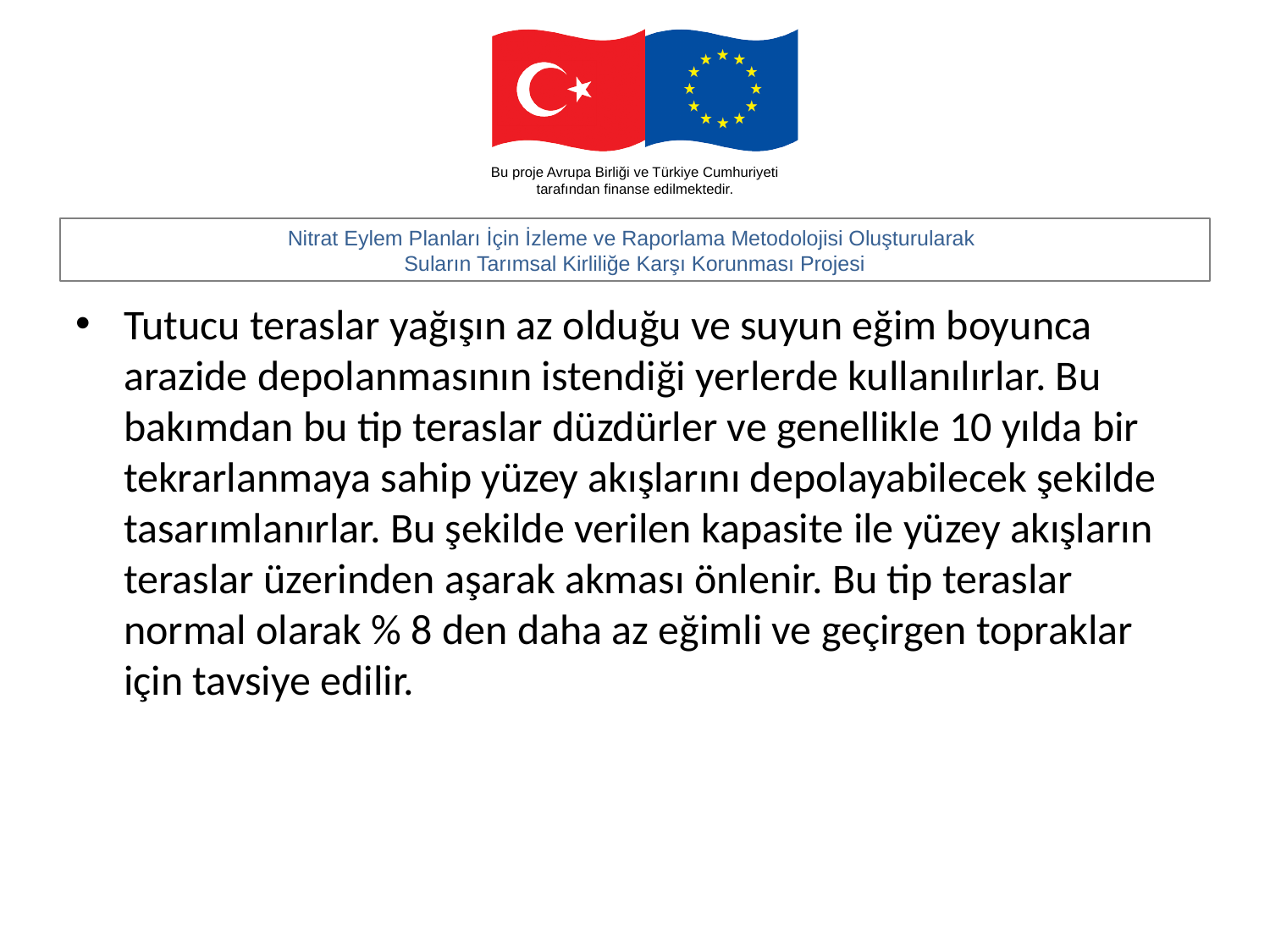

#
Tutucu teraslar yağışın az olduğu ve suyun eğim boyunca arazide depolanmasının istendiği yerlerde kullanılırlar. Bu bakımdan bu tip teraslar düzdürler ve genellikle 10 yılda bir tekrarlanmaya sahip yüzey akışlarını depolayabilecek şekilde tasarımlanırlar. Bu şekilde verilen kapasite ile yüzey akışların teraslar üzerinden aşarak akması önlenir. Bu tip teraslar normal olarak % 8 den daha az eğimli ve geçirgen topraklar için tavsiye edilir.